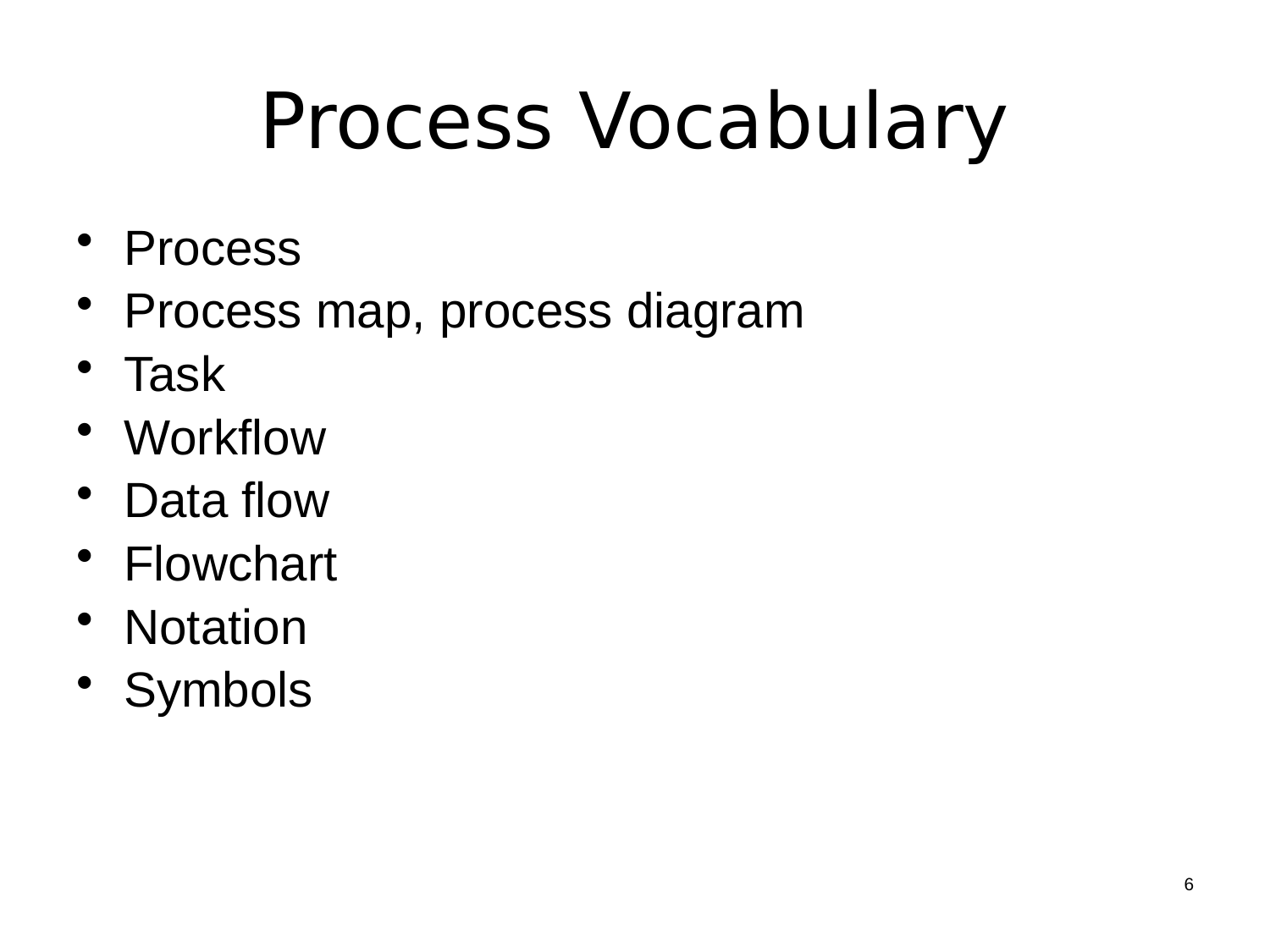

# Process Vocabulary
Process
Process map, process diagram
Task
Workflow
Data flow
Flowchart
Notation
Symbols

6